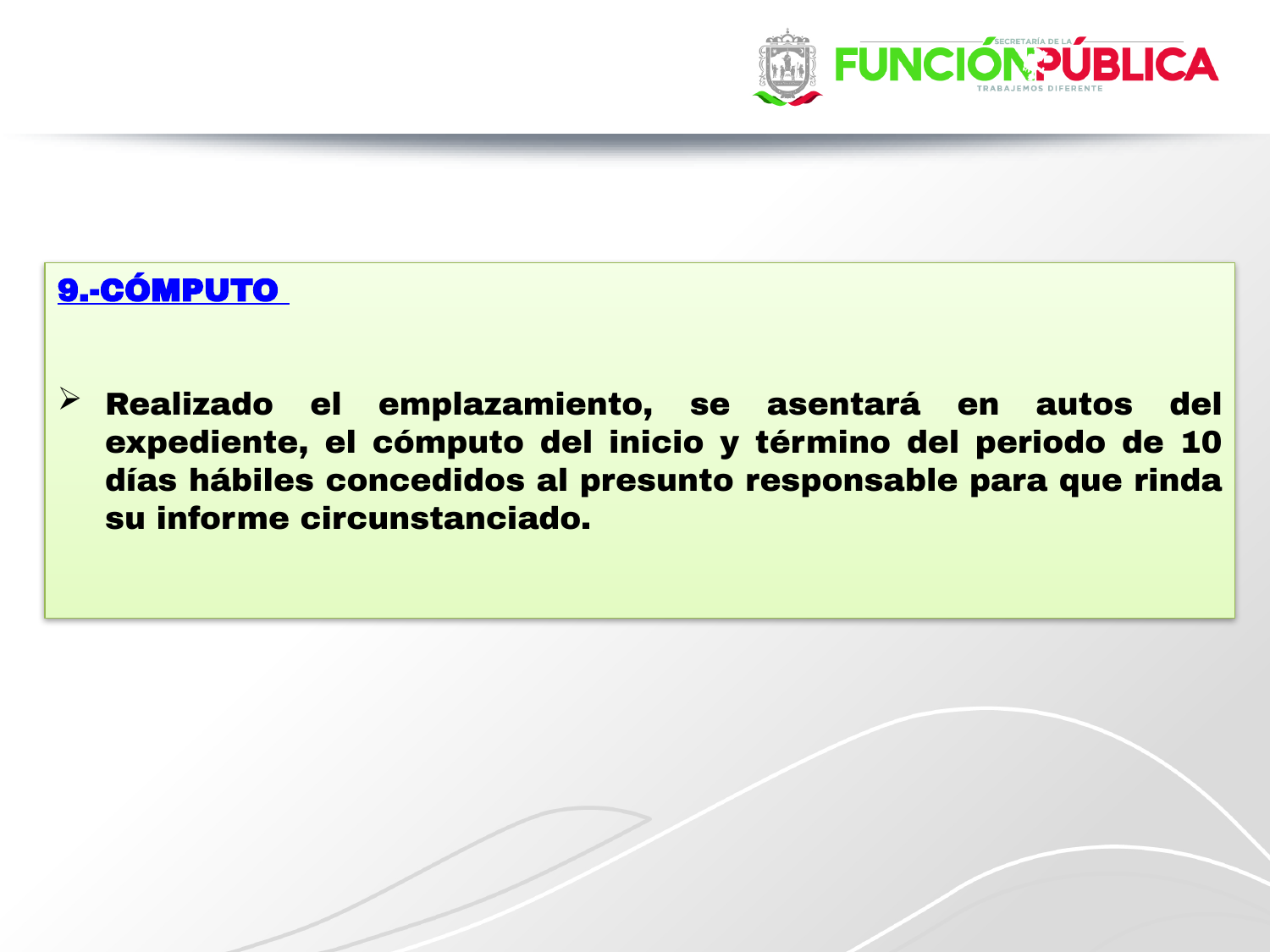

9.-CÓMPUTO

Realizado el emplazamiento, se asentará en autos del expediente, el cómputo del inicio y término del periodo de 10 días hábiles concedidos al presunto responsable para que rinda su informe circunstanciado.